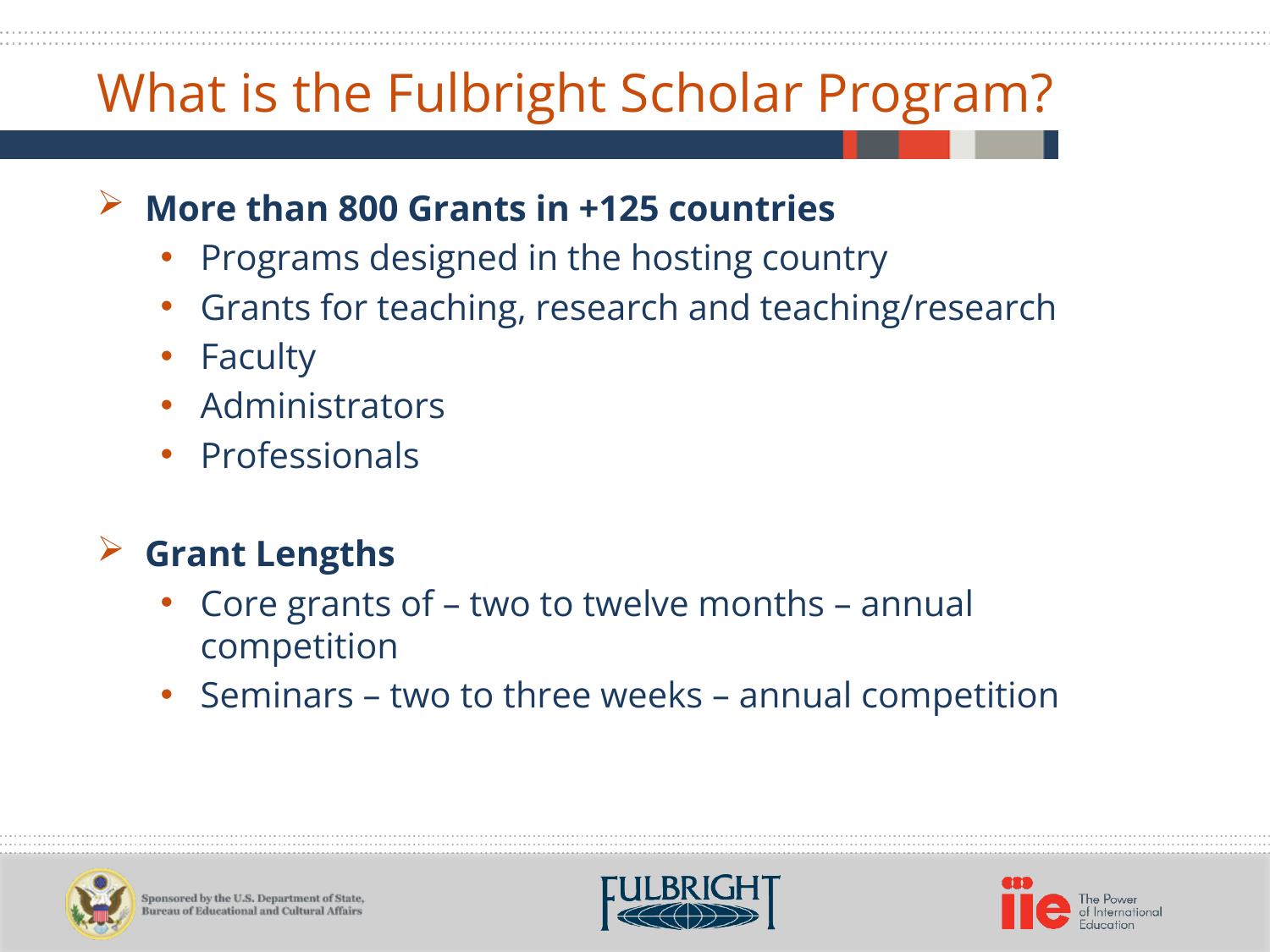

What is the Fulbright Scholar Program?
More than 800 Grants in +125 countries
Programs designed in the hosting country
Grants for teaching, research and teaching/research
Faculty
Administrators
Professionals

Grant Lengths
Core grants of – two to twelve months – annual competition
Seminars – two to three weeks – annual competition